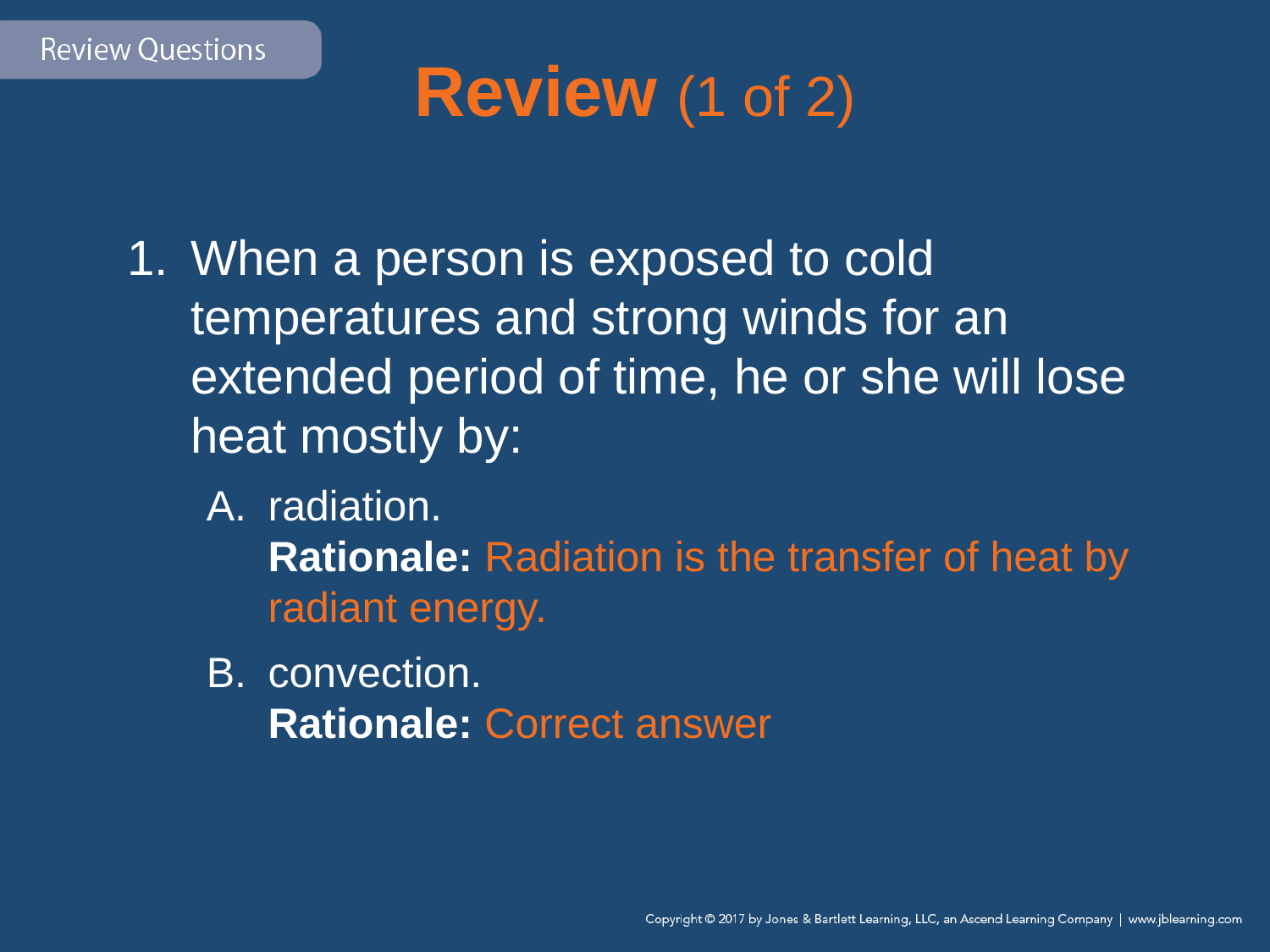

# Review (1 of 2)
When a person is exposed to cold temperatures and strong winds for an extended period of time, he or she will lose heat mostly by:
radiation.
Rationale: Radiation is the transfer of heat by radiant energy.
convection.
Rationale: Correct answer